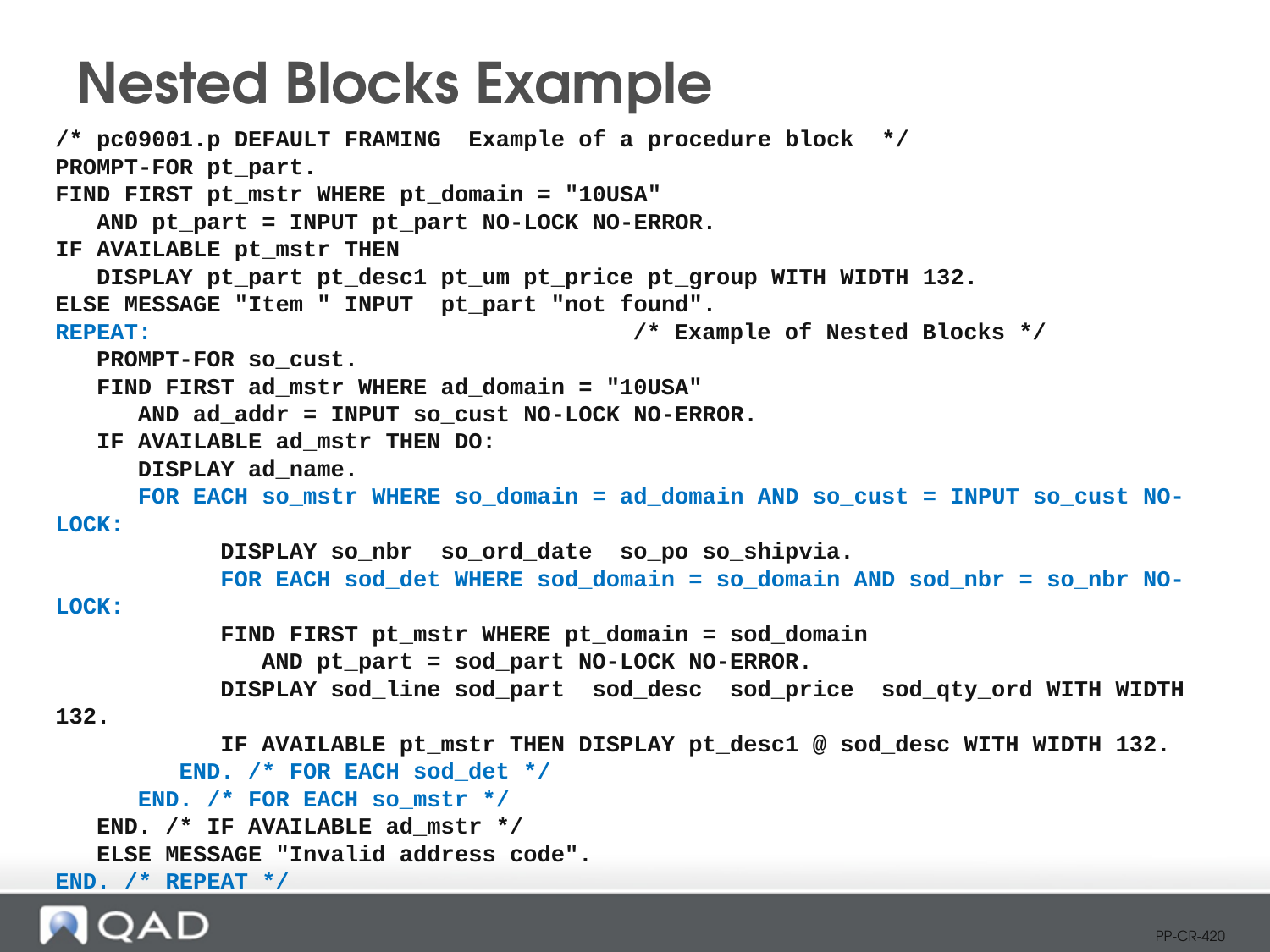

# Nested Blocks Example
/* pc09001.p DEFAULT FRAMING  Example of a procedure block  */
PROMPT-FOR pt_part.
FIND FIRST pt_mstr WHERE pt_domain = "10USA"
   AND pt_part = INPUT pt_part NO-LOCK NO-ERROR.
IF AVAILABLE pt_mstr THEN
   DISPLAY pt_part pt_desc1 pt_um pt_price pt_group WITH WIDTH 132.
ELSE MESSAGE "Item " INPUT  pt_part "not found".
REPEAT:                                   /* Example of Nested Blocks */
   PROMPT-FOR so_cust.
   FIND FIRST ad_mstr WHERE ad_domain = "10USA"
      AND ad_addr = INPUT so_cust NO-LOCK NO-ERROR.
   IF AVAILABLE ad_mstr THEN DO:
      DISPLAY ad_name.
      FOR EACH so_mstr WHERE so_domain = ad_domain AND so_cust = INPUT so_cust NO-LOCK:
            DISPLAY so_nbr  so_ord_date  so_po so_shipvia.
            FOR EACH sod_det WHERE sod_domain = so_domain AND sod_nbr = so_nbr NO-LOCK:
            FIND FIRST pt_mstr WHERE pt_domain = sod_domain
               AND pt_part = sod_part NO-LOCK NO-ERROR.
            DISPLAY sod_line sod_part  sod_desc  sod_price  sod_qty_ord WITH WIDTH 132.
            IF AVAILABLE pt_mstr THEN DISPLAY pt_desc1 @ sod_desc WITH WIDTH 132.
         END. /* FOR EACH sod_det */
      END. /* FOR EACH so_mstr */
   END. /* IF AVAILABLE ad_mstr */
   ELSE MESSAGE "Invalid address code".
END. /* REPEAT */

PP-CR-420